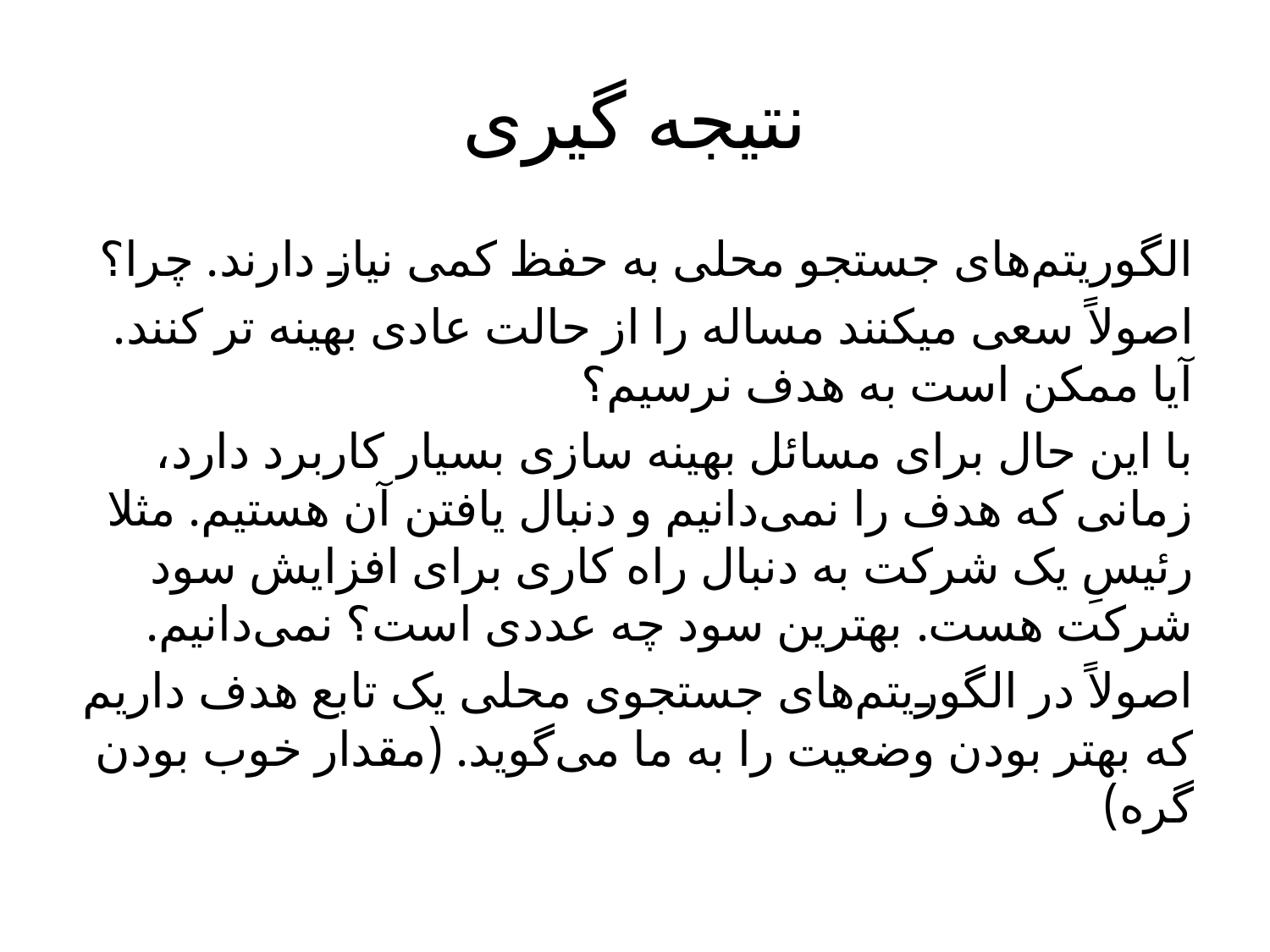

# نتیجه گیری
الگوریتم‌های جستجو محلی به حفظ کمی‌ نیاز دارند. چرا؟
اصولاً سعی‌ میکنند مساله را از حالت عادی بهینه تر کنند. آیا ممکن است به هدف نرسیم؟
با این حال برای مسائل بهینه سازی بسیار کاربرد دارد، زمانی‌ که هدف را نمی‌‌دانیم و دنبال یافتن آن هستیم. مثلا رئیسِ یک شرکت به دنبال راه کاری برای افزایش سود شرکت هست. بهترین سود چه عددی است؟ نمی‌‌دانیم.
اصولاً در الگوریتم‌های جستجوی محلی یک تابع هدف داریم که بهتر بودن وضعیت را به ما می‌گوید. (مقدار خوب بودن گره)